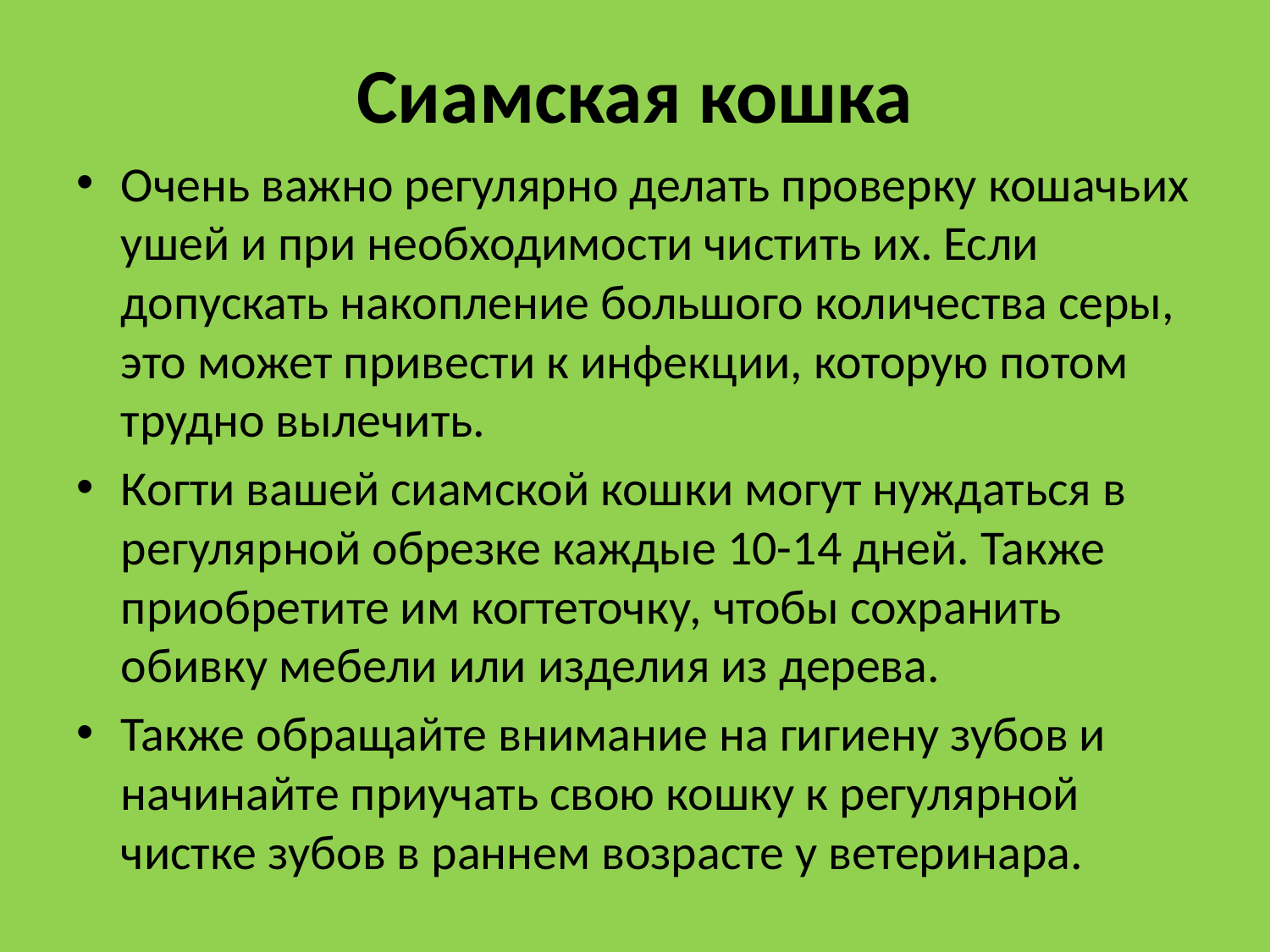

# Сиамская кошка
Очень важно регулярно делать проверку кошачьих ушей и при необходимости чистить их. Если допускать накопление большого количества серы, это может привести к инфекции, которую потом трудно вылечить.
Когти вашей сиамской кошки могут нуждаться в регулярной обрезке каждые 10-14 дней. Также приобретите им когтеточку, чтобы сохранить обивку мебели или изделия из дерева.
Также обращайте внимание на гигиену зубов и начинайте приучать свою кошку к регулярной чистке зубов в раннем возрасте у ветеринара.